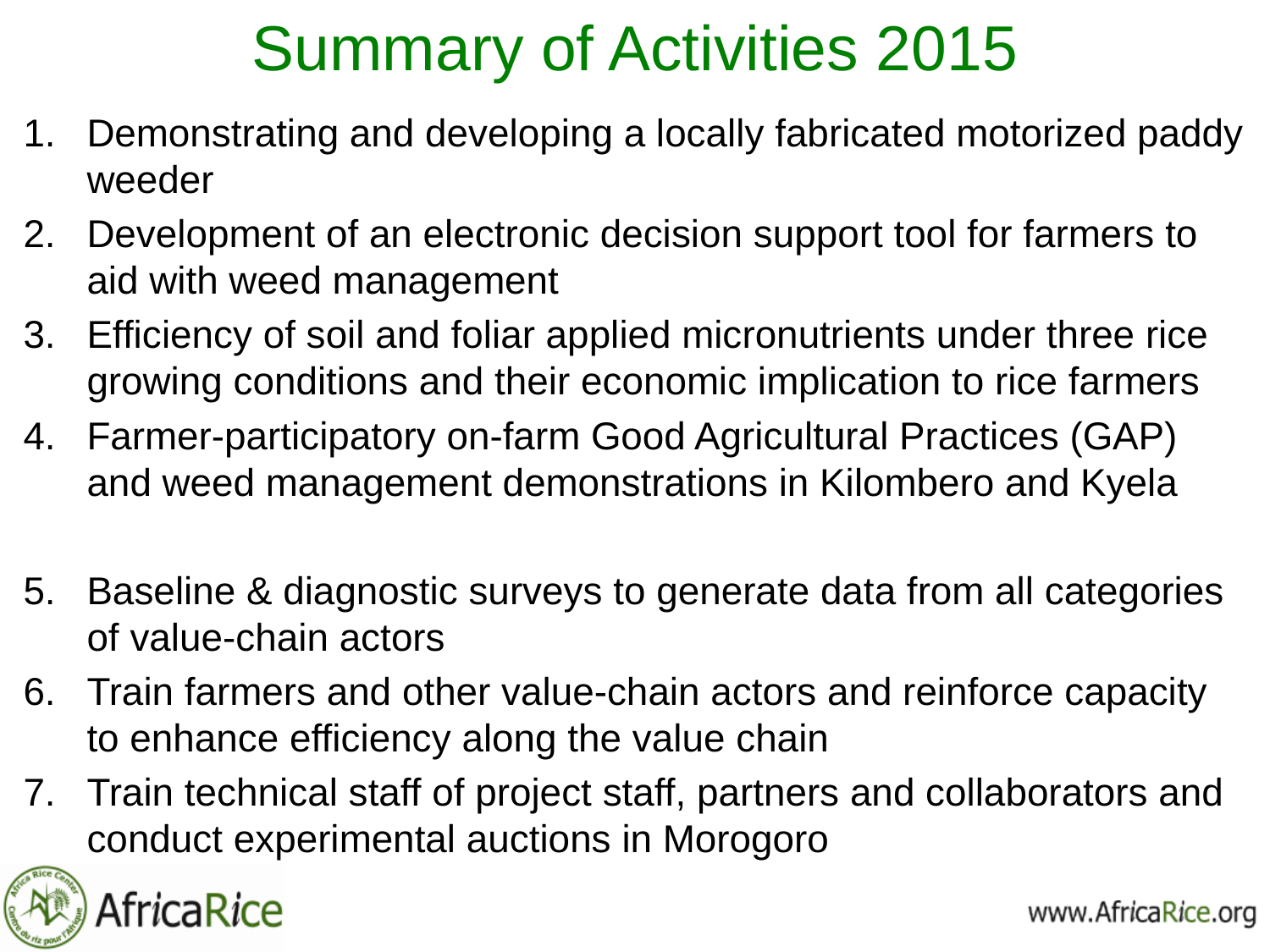

# Summary of Activities 2015
Demonstrating and developing a locally fabricated motorized paddy weeder
Development of an electronic decision support tool for farmers to aid with weed management
Efficiency of soil and foliar applied micronutrients under three rice growing conditions and their economic implication to rice farmers
Farmer-participatory on-farm Good Agricultural Practices (GAP) and weed management demonstrations in Kilombero and Kyela

Baseline & diagnostic surveys to generate data from all categories of value-chain actors
Train farmers and other value-chain actors and reinforce capacity to enhance efficiency along the value chain
Train technical staff of project staff, partners and collaborators and conduct experimental auctions in Morogoro